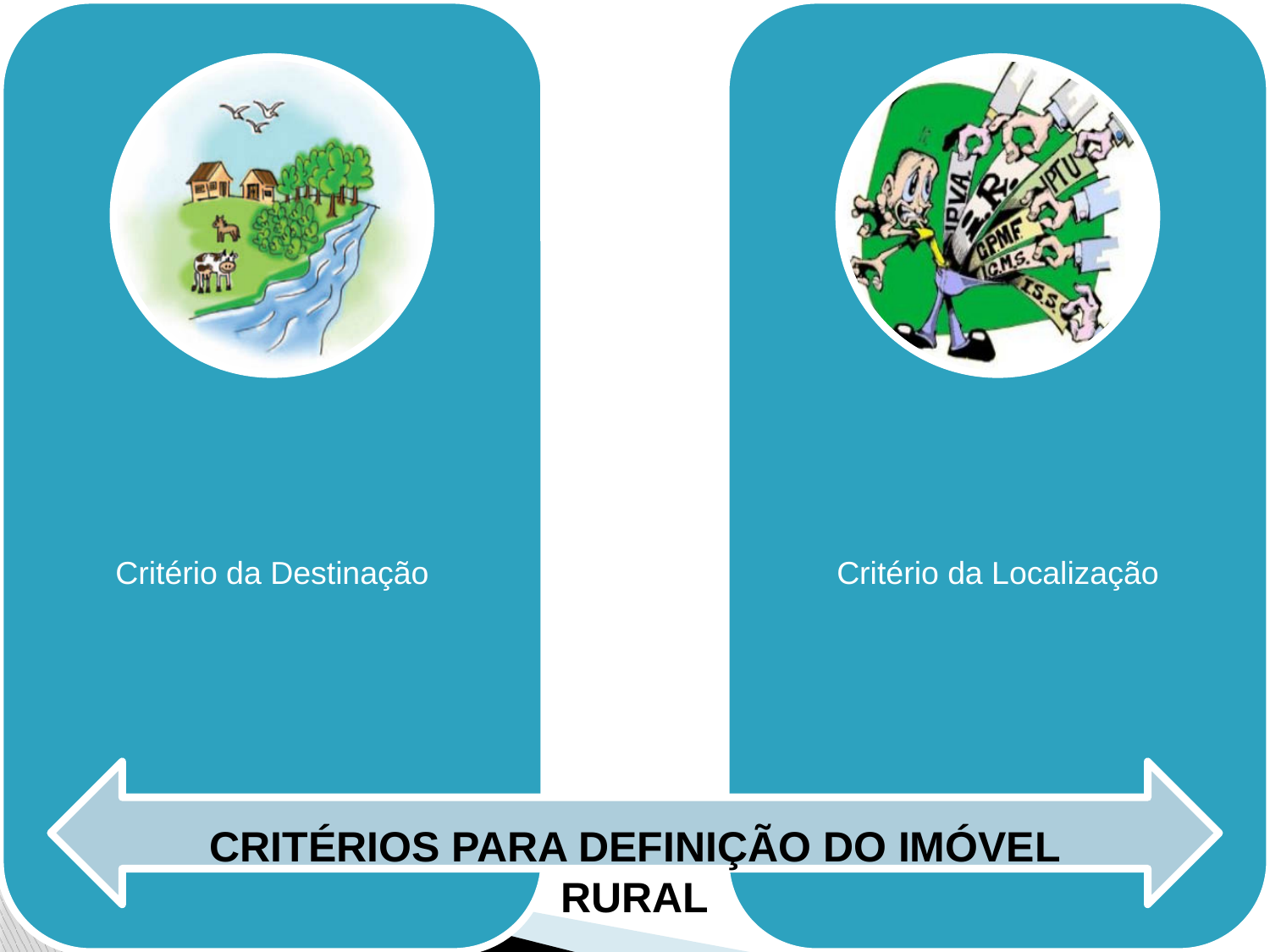

Critério da Destinação
Critério da Localização
CRITÉRIOS PARA DEFINIÇÃO DO IMÓVEL RURAL
11